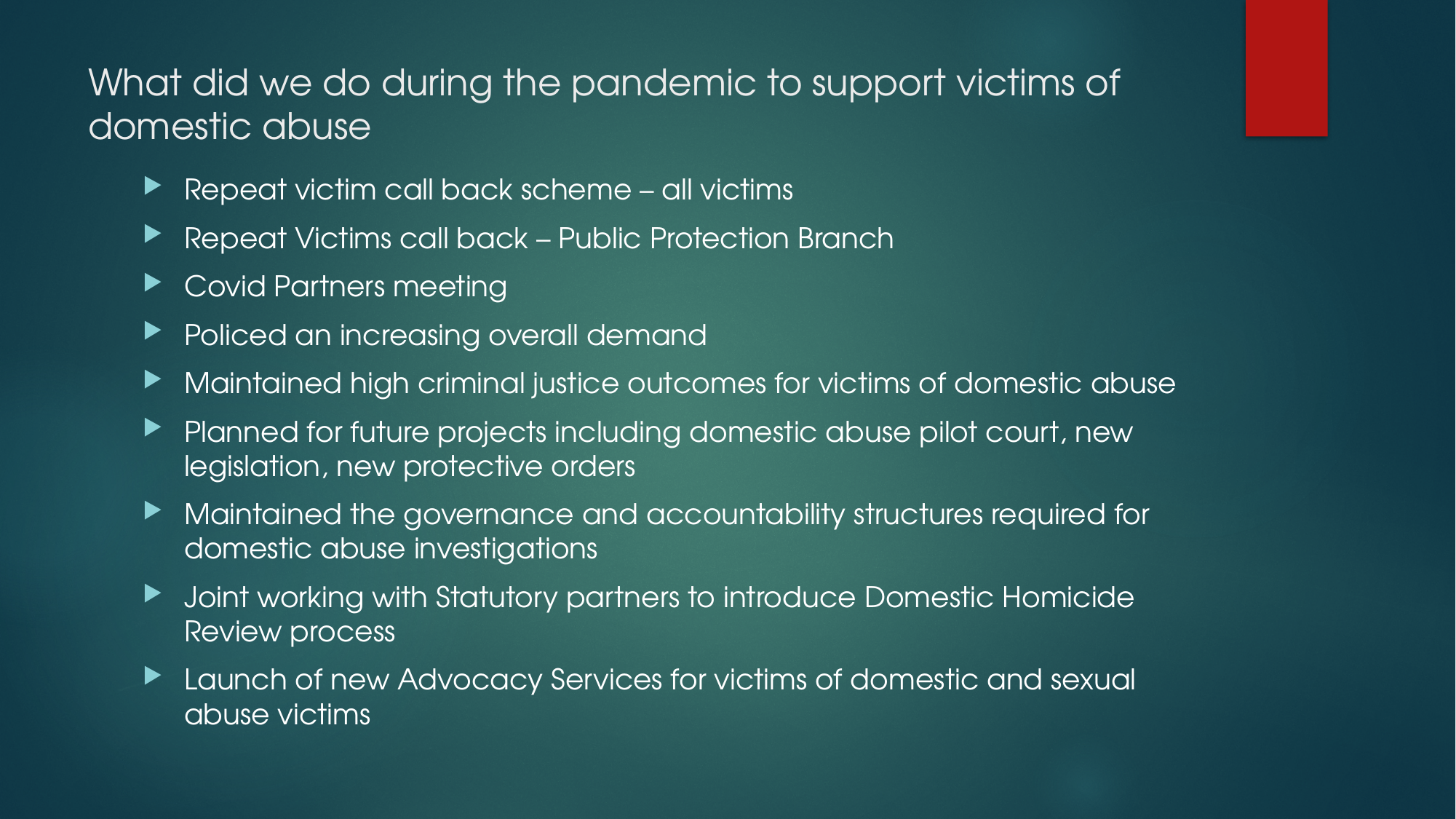

# What did we do during the pandemic to support victims of domestic abuse
Repeat victim call back scheme – all victims
Repeat Victims call back – Public Protection Branch
Covid Partners meeting
Policed an increasing overall demand
Maintained high criminal justice outcomes for victims of domestic abuse
Planned for future projects including domestic abuse pilot court, new legislation, new protective orders
Maintained the governance and accountability structures required for domestic abuse investigations
Joint working with Statutory partners to introduce Domestic Homicide Review process
Launch of new Advocacy Services for victims of domestic and sexual abuse victims